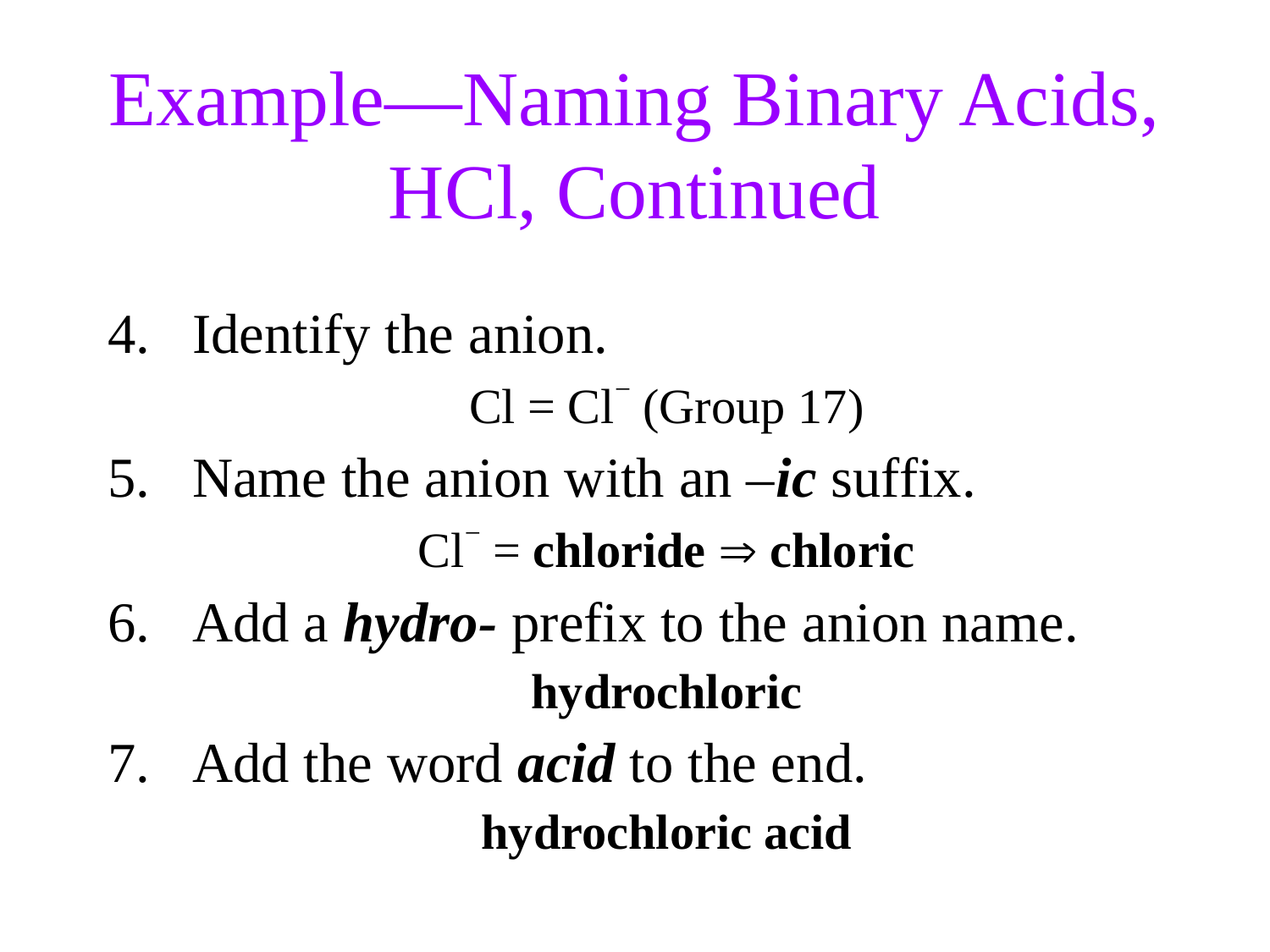

Example—Naming Binary Acids,
HCl, Continued
Identify the anion.
Cl = Cl− (Group 17)
Name the anion with an –ic suffix.
Cl− = chloride ⇒ chloric
Add a hydro- prefix to the anion name.
hydrochloric
Add the word acid to the end.
hydrochloric acid